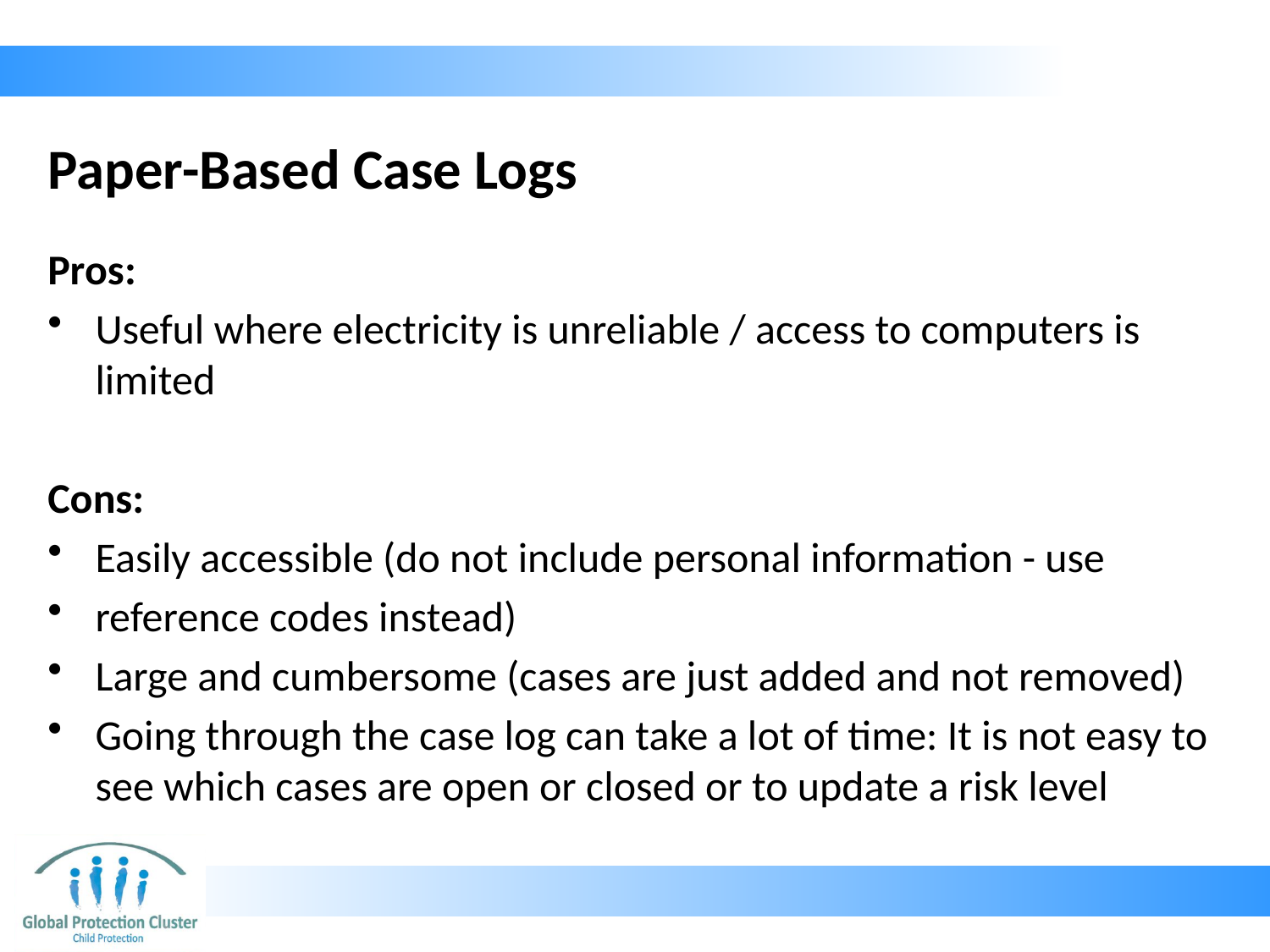

# Paper-Based Case Logs
Pros:
Useful where electricity is unreliable / access to computers is limited

Cons:
Easily accessible (do not include personal information - use
reference codes instead)
Large and cumbersome (cases are just added and not removed)
Going through the case log can take a lot of time: It is not easy to see which cases are open or closed or to update a risk level